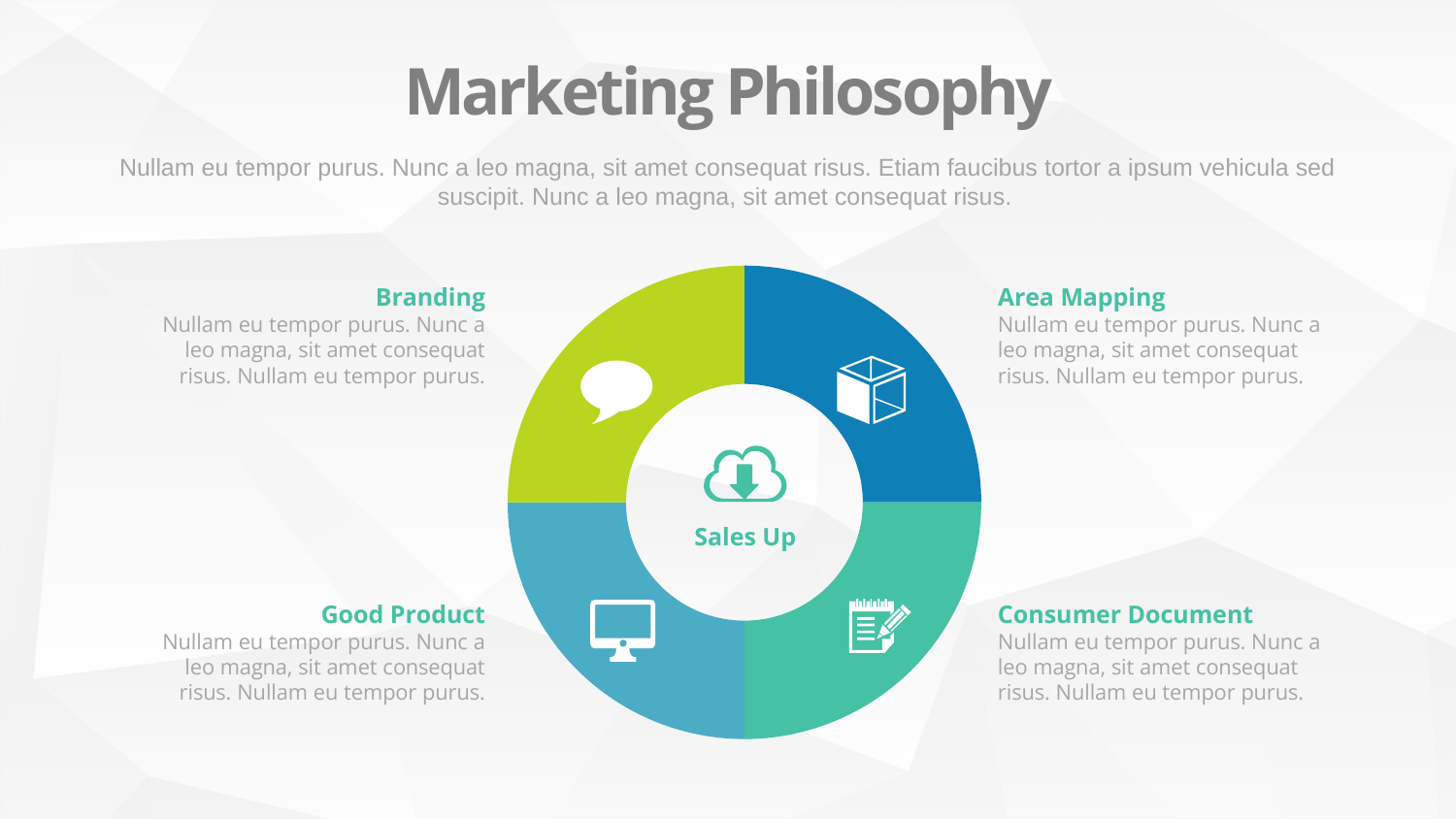

Marketing Philosophy
Nullam eu tempor purus. Nunc a leo magna, sit amet consequat risus. Etiam faucibus tortor a ipsum vehicula sed suscipit. Nunc a leo magna, sit amet consequat risus.

### Chart

| Category | Sales |
|---|---|
| 1st Qtr | 3.0 |
| 2nd Qtr | 3.0 |
| 3rd Qtr | 3.0 |
| 4th Qtr | 3.0 |
Branding
Nullam eu tempor purus. Nunc a leo magna, sit amet consequat risus. Nullam eu tempor purus.
Area Mapping
Nullam eu tempor purus. Nunc a leo magna, sit amet consequat risus. Nullam eu tempor purus.

Sales Up
Good Product
Nullam eu tempor purus. Nunc a leo magna, sit amet consequat risus. Nullam eu tempor purus.
Consumer Document
Nullam eu tempor purus. Nunc a leo magna, sit amet consequat risus. Nullam eu tempor purus.